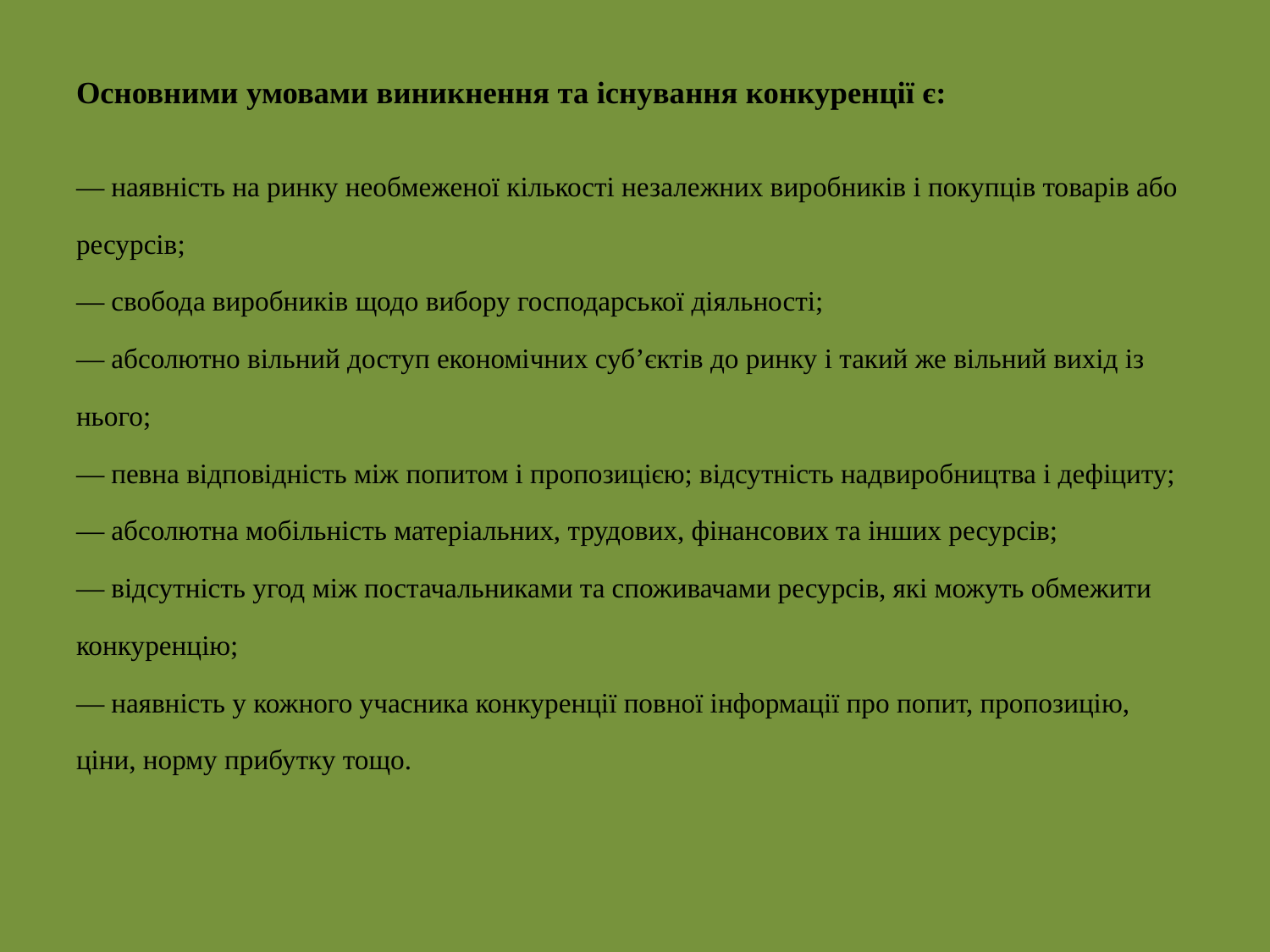

Основними умовами виникнення та існування конкуренції є:

— наявність на ринку необмеженої кількості незалежних виробників і покупців товарів або ресурсів;
— свобода виробників щодо вибору господарської діяльності;
— абсолютно вільний доступ економічних суб’єктів до ринку і такий же вільний вихід із нього;
— певна відповідність між попитом і пропозицією; відсутність надвиробництва і дефіциту;
— абсолютна мобільність матеріальних, трудових, фінансових та інших ресурсів;
— відсутність угод між постачальниками та споживачами ресурсів, які можуть обмежити конкуренцію;
— наявність у кожного учасника конкуренції повної інформації про попит, пропозицію, ціни, норму прибутку тощо.